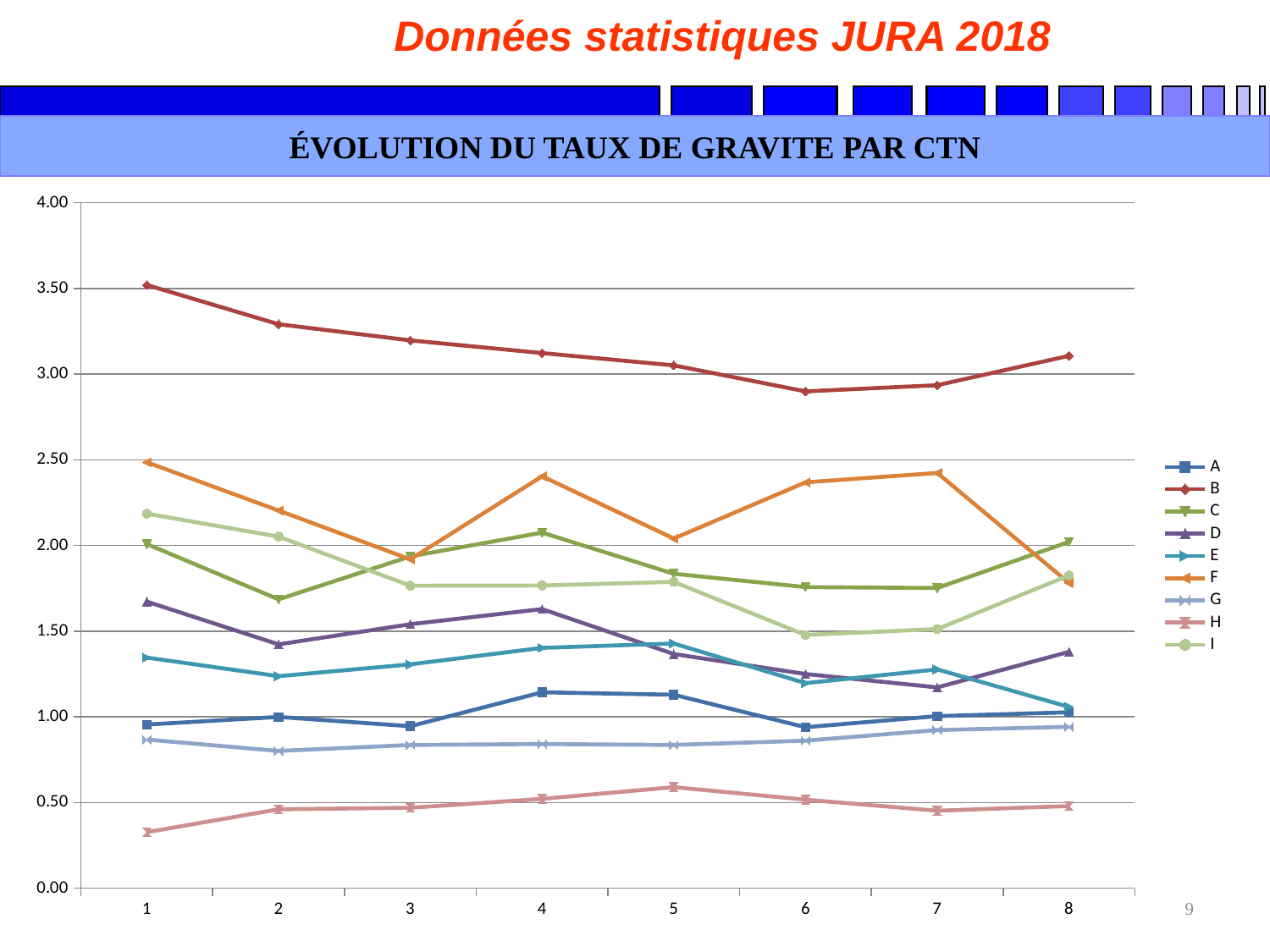

Données statistiques JURA 2018

ÉVOLUTION DU TAUX DE GRAVITE PAR CTN

### Chart

| Category | A | B | C | D | E | F | G | H | I |
|---|---|---|---|---|---|---|---|---|---|
9